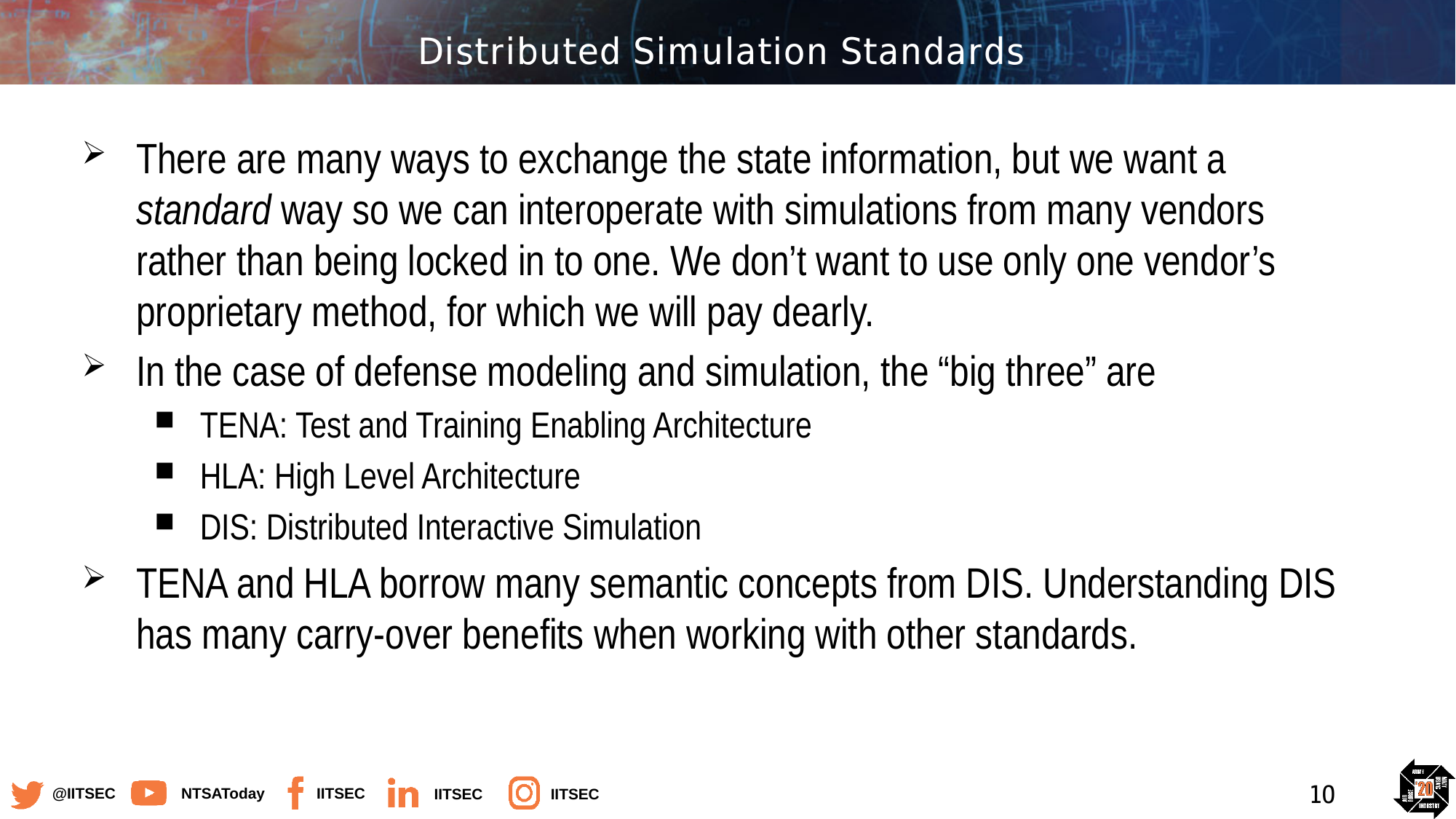

# Distributed Simulation Standards
There are many ways to exchange the state information, but we want a standard way so we can interoperate with simulations from many vendors rather than being locked in to one. We don’t want to use only one vendor’s proprietary method, for which we will pay dearly.
In the case of defense modeling and simulation, the “big three” are
TENA: Test and Training Enabling Architecture
HLA: High Level Architecture
DIS: Distributed Interactive Simulation
TENA and HLA borrow many semantic concepts from DIS. Understanding DIS has many carry-over benefits when working with other standards.

10